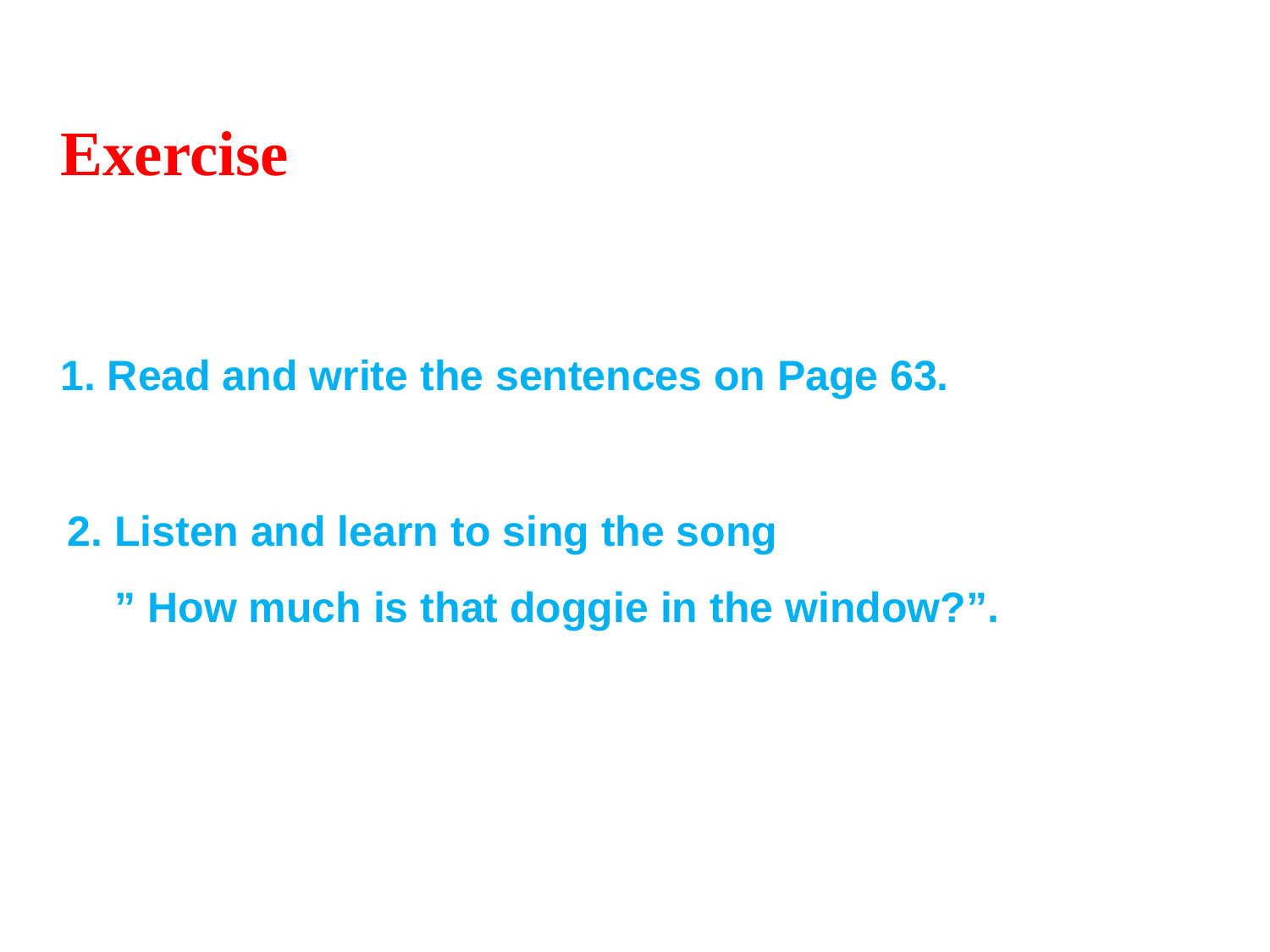

Exercise
1. Read and write the sentences on Page 63.
2. Listen and learn to sing the song
    ” How much is that doggie in the window?”.